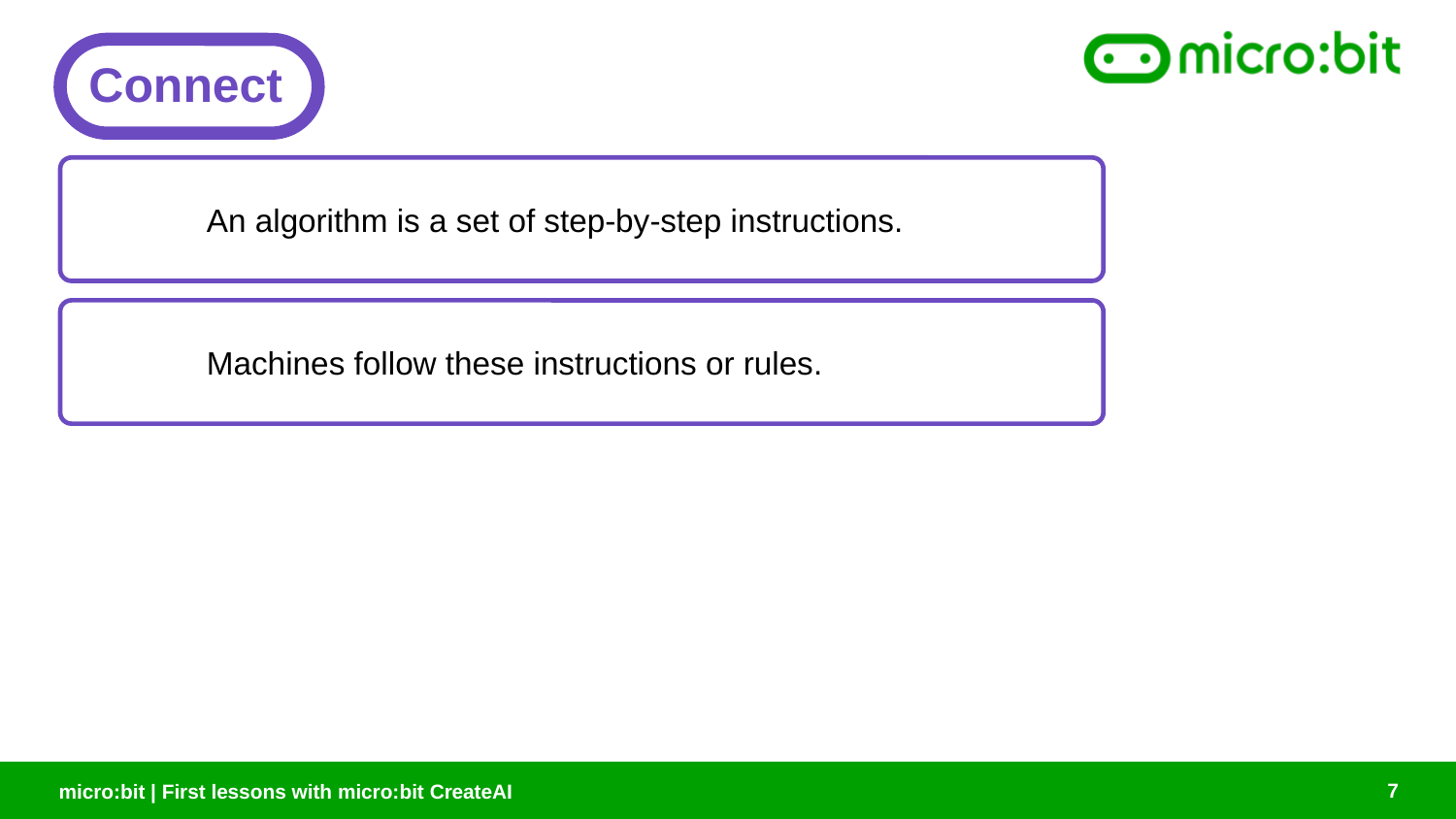

# Connect page 2
Connect

An algorithm is a set of step-by-step instructions.
Machines follow these instructions or rules.